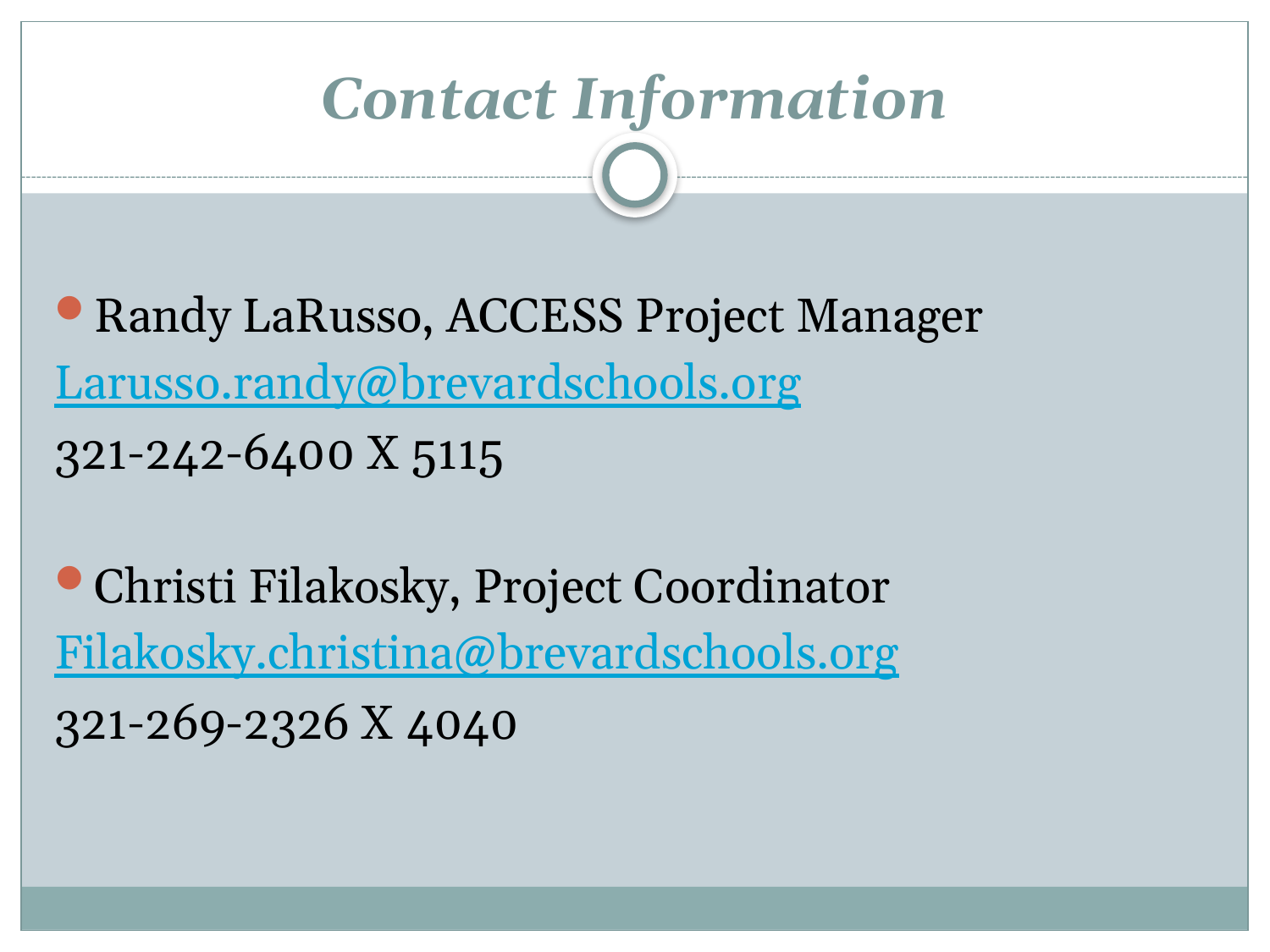

# Contact Information

Randy LaRusso, ACCESS Project Manager
Larusso.randy@brevardschools.org
321-242-6400 X 5115

Christi Filakosky, Project Coordinator
Filakosky.christina@brevardschools.org
321-269-2326 X 4040